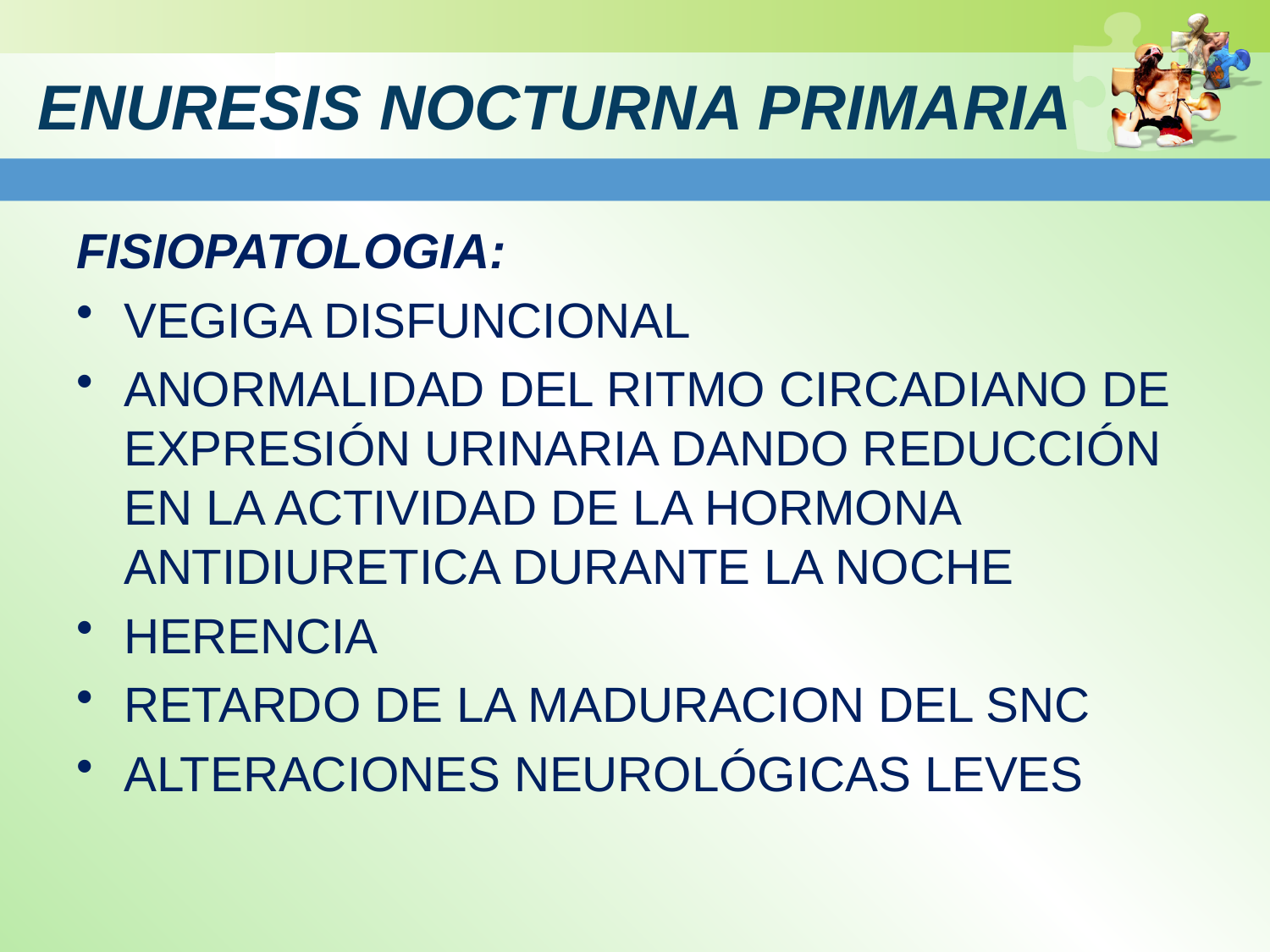

# ENURESIS NOCTURNA PRIMARIA
FISIOPATOLOGIA:
VEGIGA DISFUNCIONAL
ANORMALIDAD DEL RITMO CIRCADIANO DE EXPRESIÓN URINARIA DANDO REDUCCIÓN EN LA ACTIVIDAD DE LA HORMONA ANTIDIURETICA DURANTE LA NOCHE
HERENCIA
RETARDO DE LA MADURACION DEL SNC
ALTERACIONES NEUROLÓGICAS LEVES